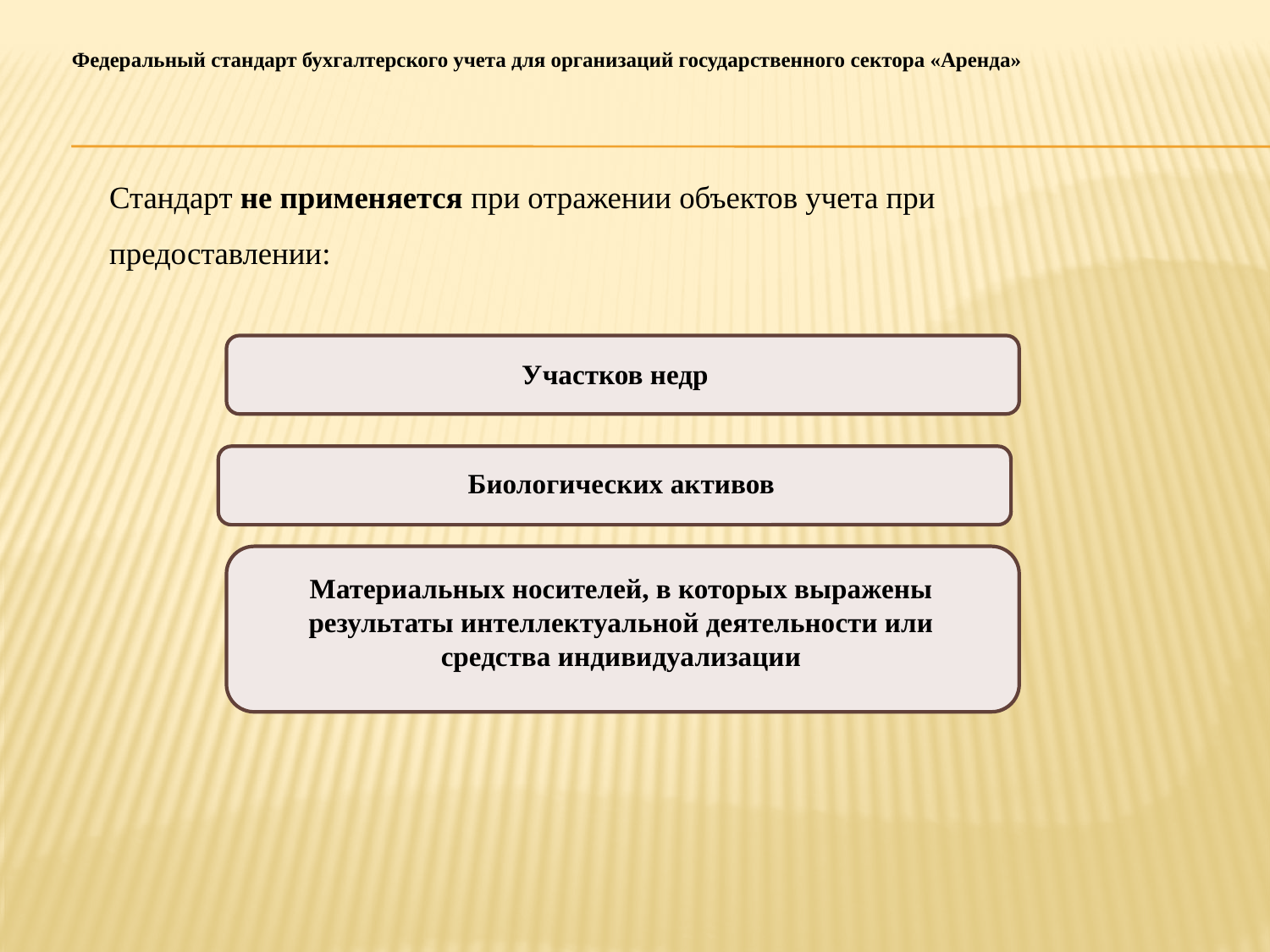

Федеральный стандарт бухгалтерского учета для организаций государственного сектора «Аренда»
Стандарт не применяется при отражении объектов учета при предоставлении:

Участков недр

Биологических активов

Материальных носителей, в которых выражены результаты интеллектуальной деятельности или средства индивидуализации